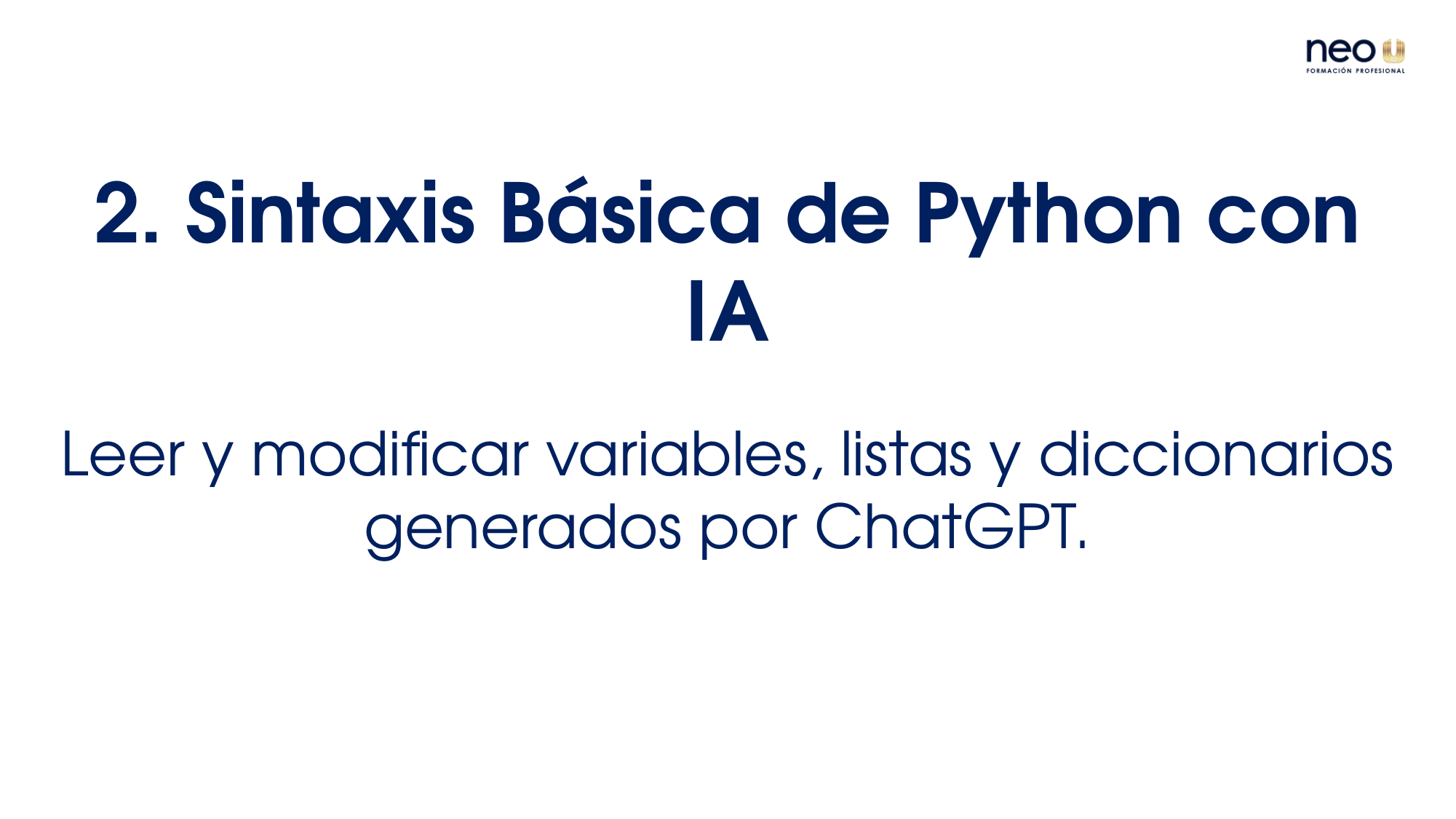

2. Sintaxis Básica de Python con IA
Leer y modificar variables, listas y diccionarios generados por ChatGPT.